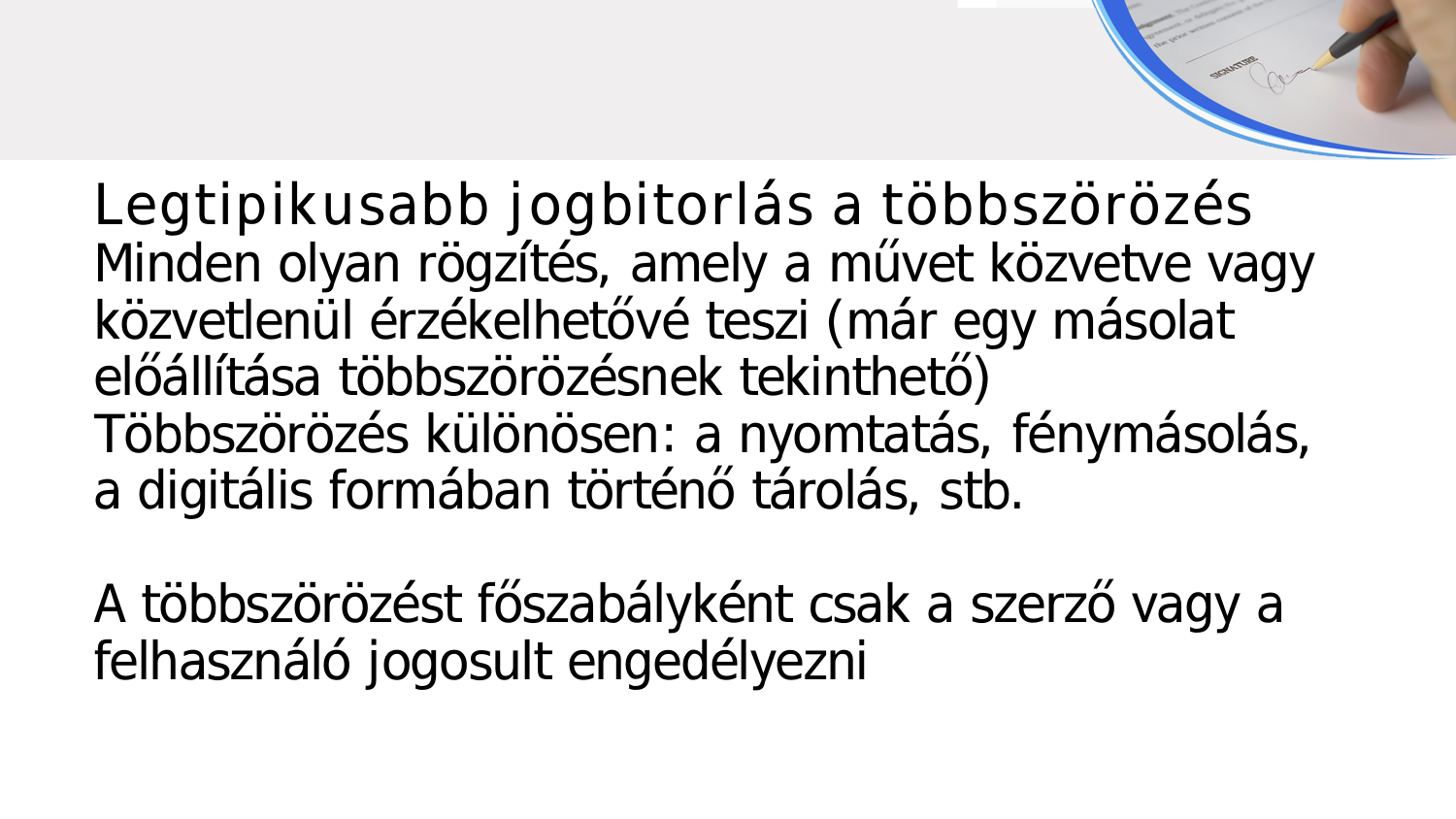

Legtipikusabb jogbitorlás a többszörözés
Minden olyan rögzítés, amely a művet közvetve vagy
közvetlenül érzékelhetővé teszi (már egy másolat
előállítása többszörözésnek tekinthető)
Többszörözés különösen: a nyomtatás, fénymásolás,
a digitális formában történő tárolás, stb.

A többszörözést főszabályként csak a szerző vagy a
felhasználó jogosult engedélyezni